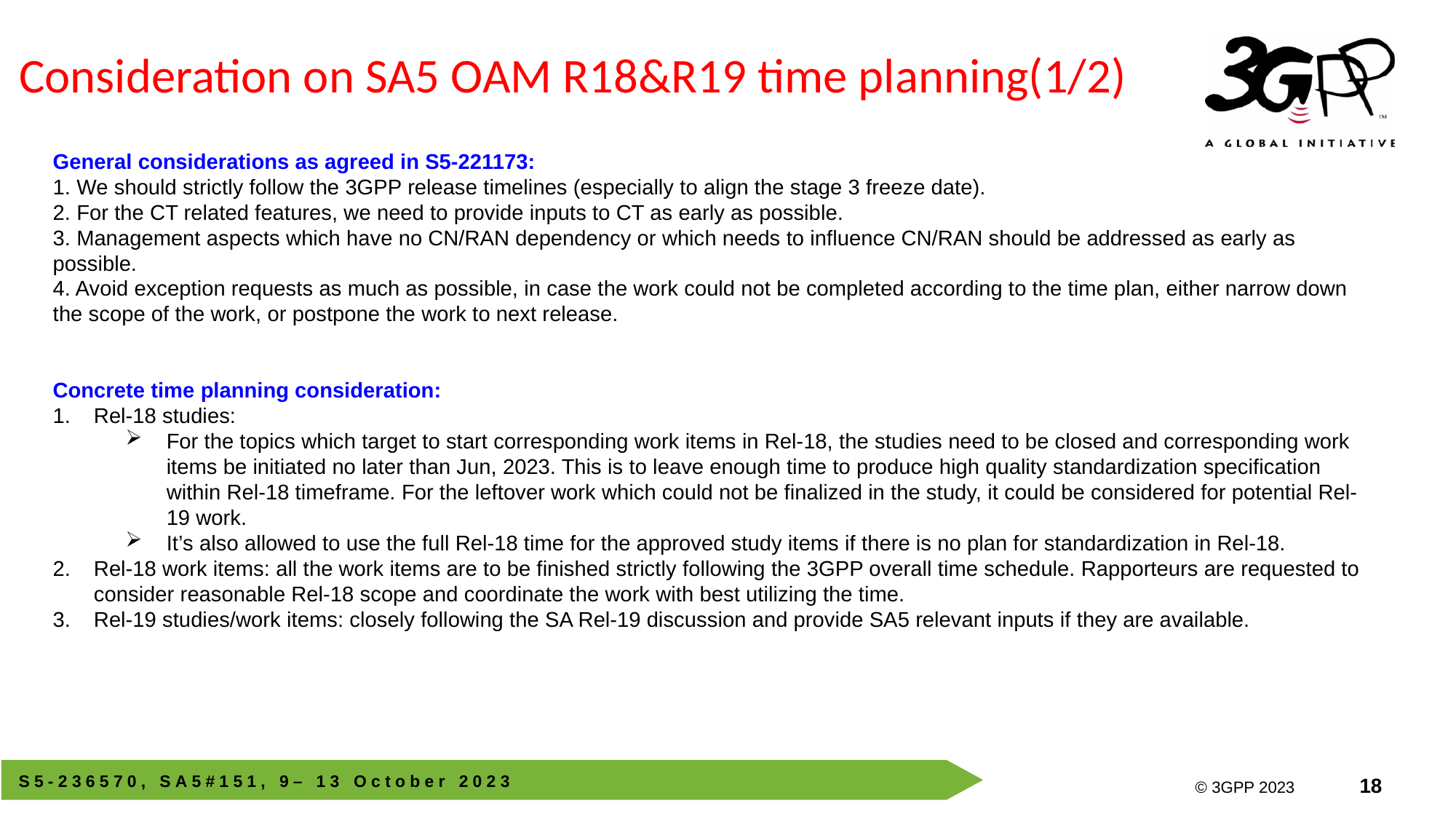

# Consideration on SA5 OAM R18&R19 time planning(1/2)
General considerations as agreed in S5-221173:
1. We should strictly follow the 3GPP release timelines (especially to align the stage 3 freeze date).
2. For the CT related features, we need to provide inputs to CT as early as possible.
3. Management aspects which have no CN/RAN dependency or which needs to influence CN/RAN should be addressed as early as possible.
4. Avoid exception requests as much as possible, in case the work could not be completed according to the time plan, either narrow down the scope of the work, or postpone the work to next release.

Concrete time planning consideration:
Rel-18 studies:
For the topics which target to start corresponding work items in Rel-18, the studies need to be closed and corresponding work items be initiated no later than Jun, 2023. This is to leave enough time to produce high quality standardization specification within Rel-18 timeframe. For the leftover work which could not be finalized in the study, it could be considered for potential Rel-19 work.
It’s also allowed to use the full Rel-18 time for the approved study items if there is no plan for standardization in Rel-18.
Rel-18 work items: all the work items are to be finished strictly following the 3GPP overall time schedule. Rapporteurs are requested to consider reasonable Rel-18 scope and coordinate the work with best utilizing the time.
Rel-19 studies/work items: closely following the SA Rel-19 discussion and provide SA5 relevant inputs if they are available.